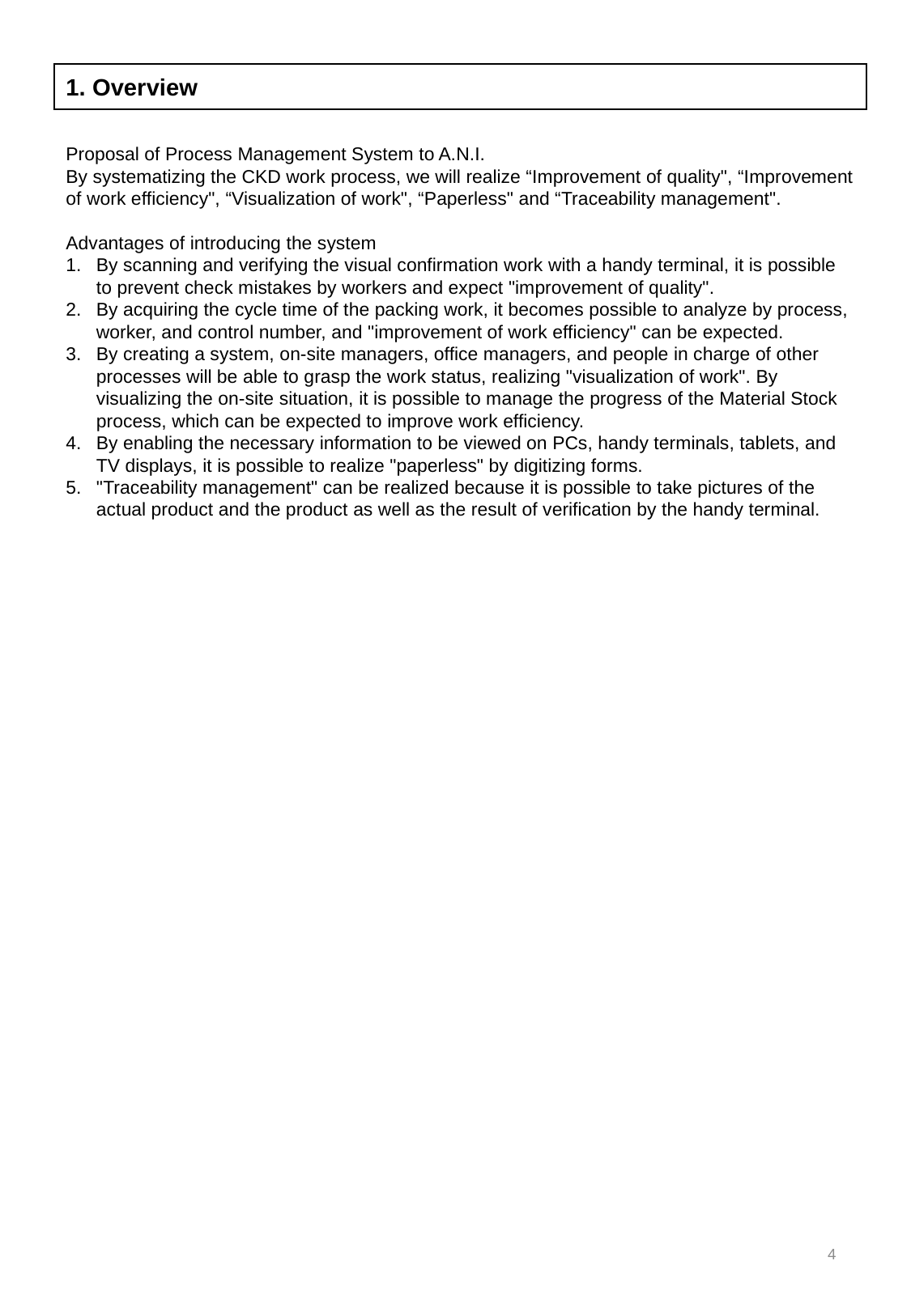

1. Overview
Proposal of Process Management System to A.N.I.
By systematizing the CKD work process, we will realize “Improvement of quality", “Improvement of work efficiency", “Visualization of work", “Paperless" and “Traceability management".

Advantages of introducing the system
By scanning and verifying the visual confirmation work with a handy terminal, it is possible to prevent check mistakes by workers and expect "improvement of quality".
By acquiring the cycle time of the packing work, it becomes possible to analyze by process, worker, and control number, and "improvement of work efficiency" can be expected.
By creating a system, on-site managers, office managers, and people in charge of other processes will be able to grasp the work status, realizing "visualization of work". By visualizing the on-site situation, it is possible to manage the progress of the Material Stock process, which can be expected to improve work efficiency.
By enabling the necessary information to be viewed on PCs, handy terminals, tablets, and TV displays, it is possible to realize "paperless" by digitizing forms.
"Traceability management" can be realized because it is possible to take pictures of the actual product and the product as well as the result of verification by the handy terminal.
4